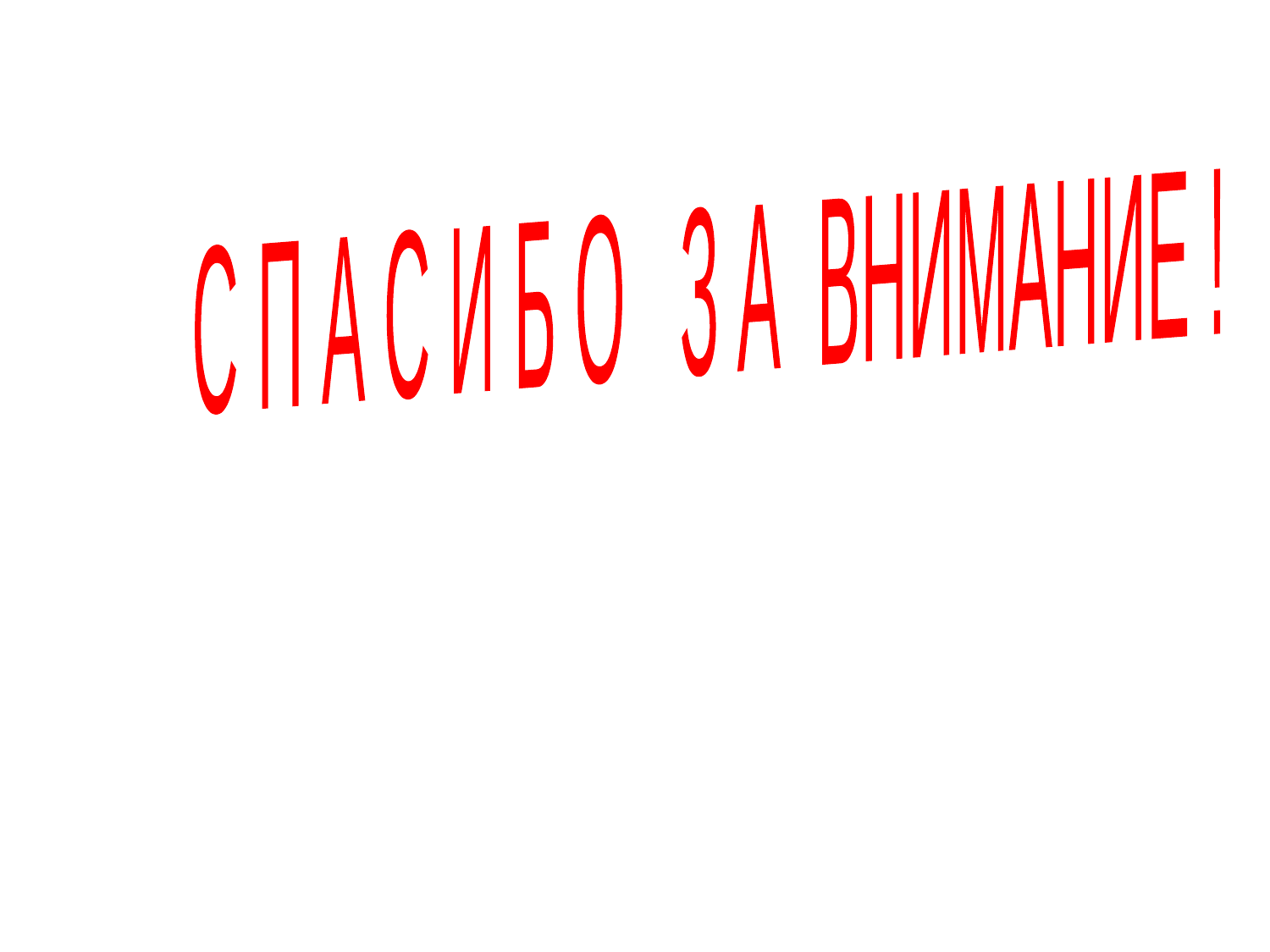

С П А С И Б О   З А  ВНИМАНИЕ !